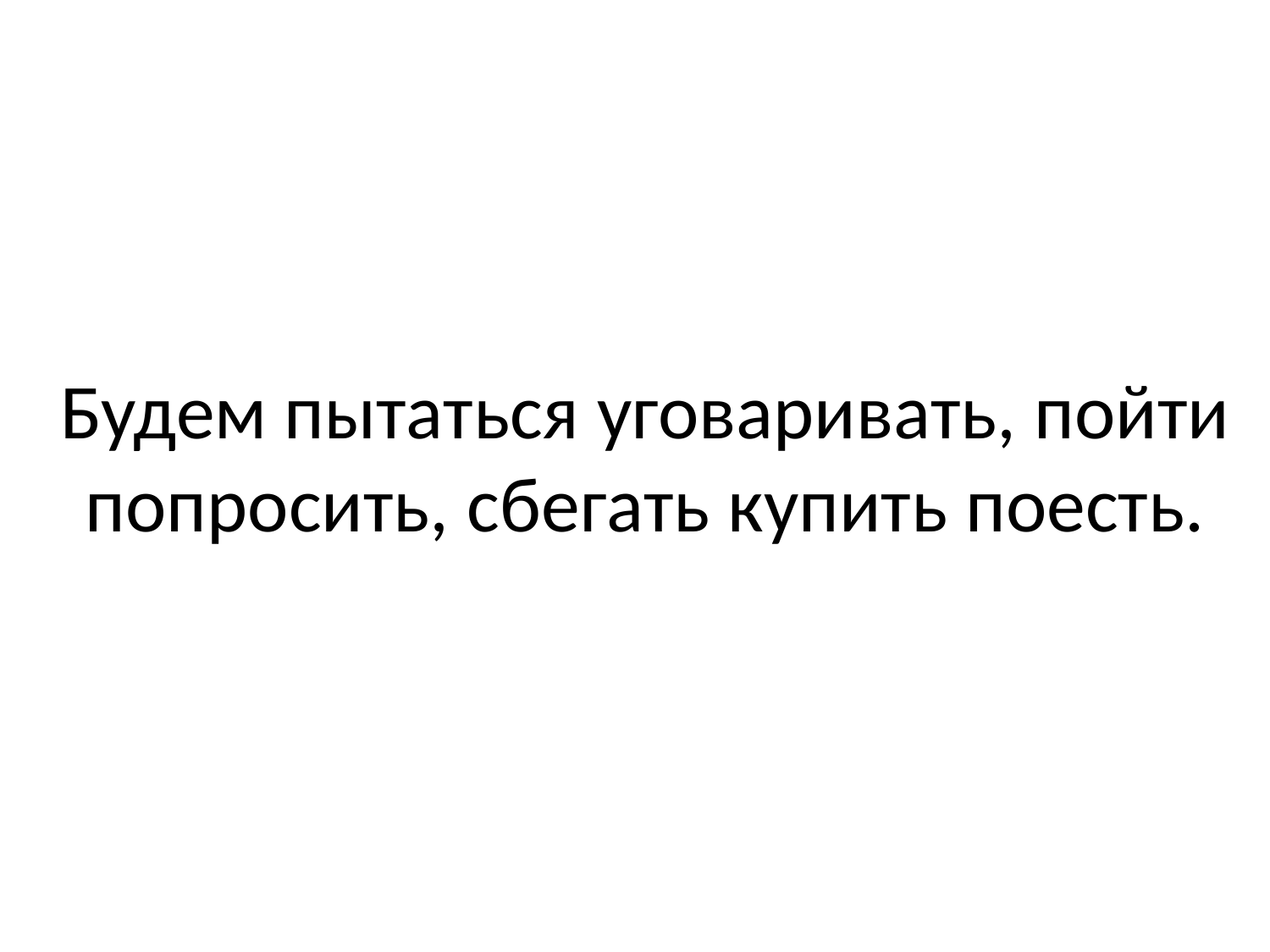

# Будем пытаться уговаривать, пойти попросить, сбегать купить поесть.